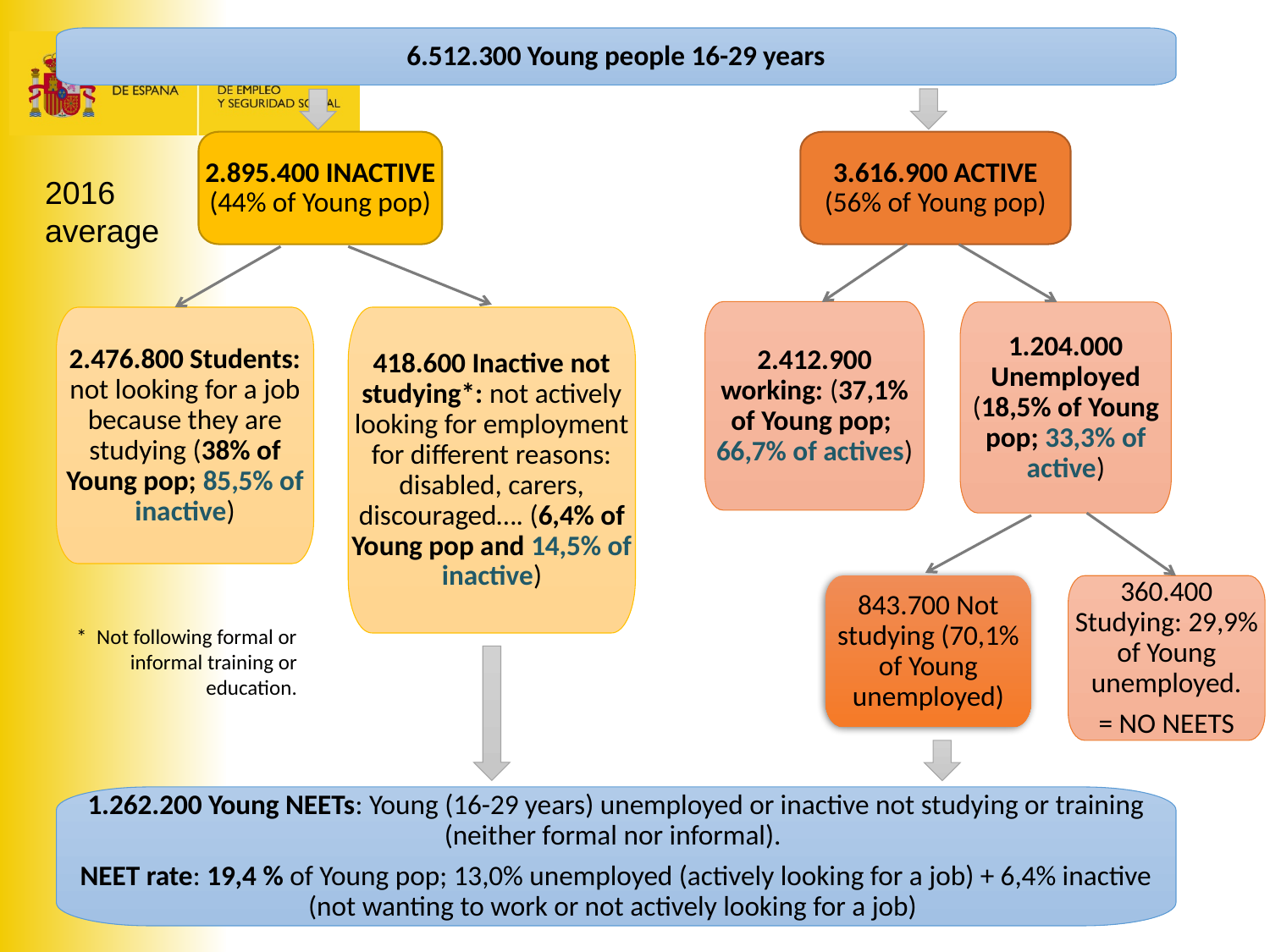

6.512.300 Young people 16-29 years
2.895.400 INACTIVE (44% of Young pop)
3.616.900 ACTIVE (56% of Young pop)
2.412.900 working: (37,1% of Young pop;  66,7% of actives)
1.204.000 Unemployed (18,5% of Young pop; 33,3% of active)
2.476.800 Students: not looking for a job because they are studying (38% of Young pop; 85,5% of inactive)
418.600 Inactive not studying*: not actively looking for employment for different reasons: disabled, carers, discouraged…. (6,4% of Young pop and 14,5% of inactive)
360.400 Studying: 29,9% of Young unemployed.
= NO NEETS
843.700 Not studying (70,1% of Young unemployed)
1.262.200 Young NEETs: Young (16-29 years) unemployed or inactive not studying or training (neither formal nor informal).
NEET rate: 19,4 % of Young pop; 13,0% unemployed (actively looking for a job) + 6,4% inactive (not wanting to work or not actively looking for a job)

*  Not following formal or informal training or education.

2016 average
7